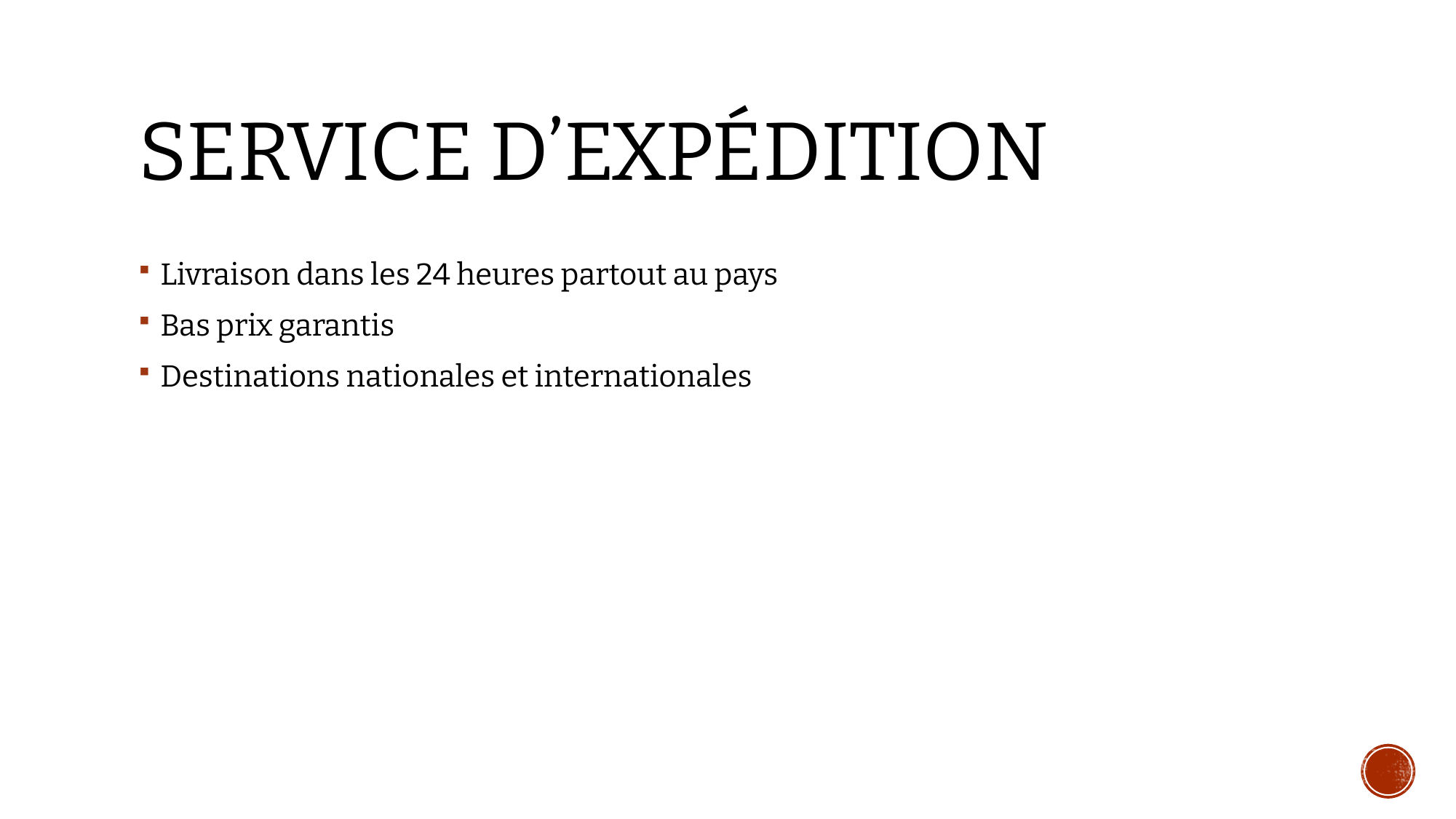

# Service d’expédition
Livraison dans les 24 heures partout au pays
Bas prix garantis
Destinations nationales et internationales